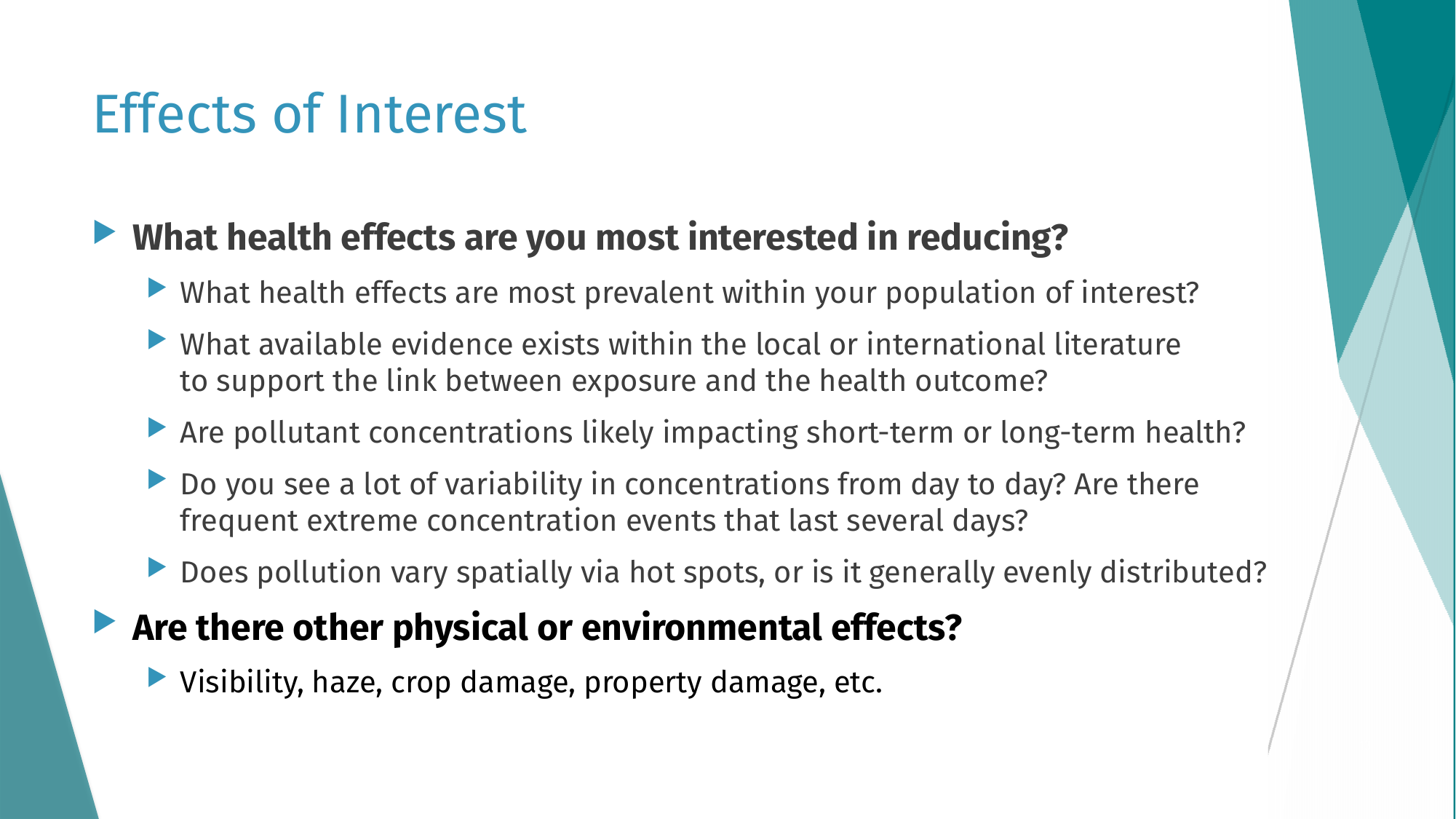

# Effects of Interest
What health effects are you most interested in reducing?​
What health effects are most prevalent within your population of interest?​
What available evidence exists within the local or international literature to support the link between exposure and the health outcome? ​
Are pollutant concentrations likely impacting short-term or long-term health?​
Do you see a lot of variability in concentrations from day to day? Are there frequent extreme concentration events that last several days?​
Does pollution vary spatially via hot spots, or is it generally evenly distributed?​
Are there other physical or environmental effects?
Visibility, haze, crop damage, property damage, etc.

13